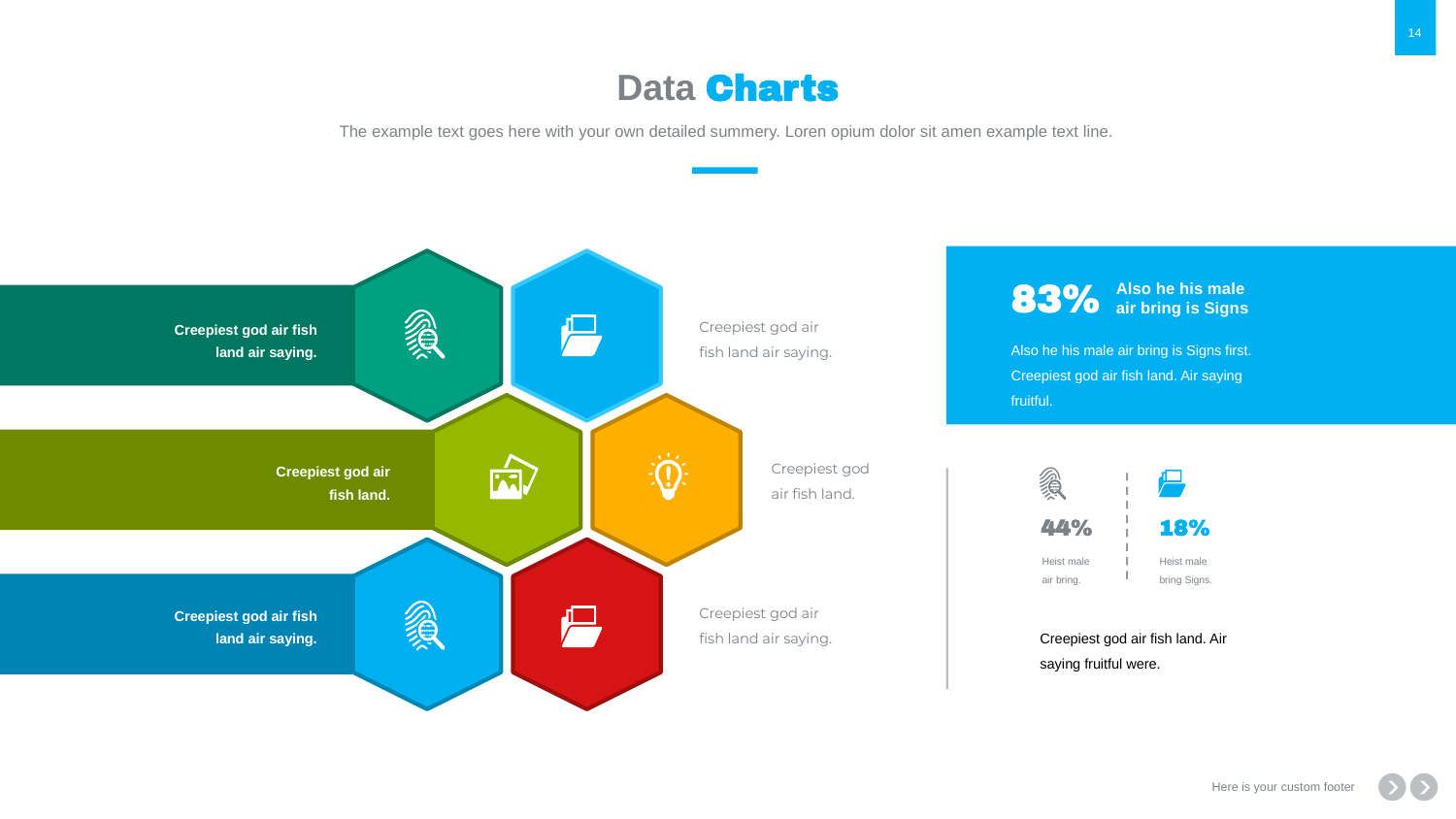

# Data Charts
The example text goes here with your own detailed summery. Loren opium dolor sit amen example text line.

83%
Also he his male air bring is Signs

Creepiest god air fish land air saying.

Creepiest god air fish land air saying.

Also he his male air bring is Signs first. Creepiest god air fish land. Air saying fruitful.

Creepiest god air fish land.
Creepiest god air fish land.

44%
18%
Heist male air bring.
Heist male bring Signs.

Creepiest god air fish land air saying.
Creepiest god air fish land air saying.

Creepiest god air fish land. Air saying fruitful were.
Here is your custom footer